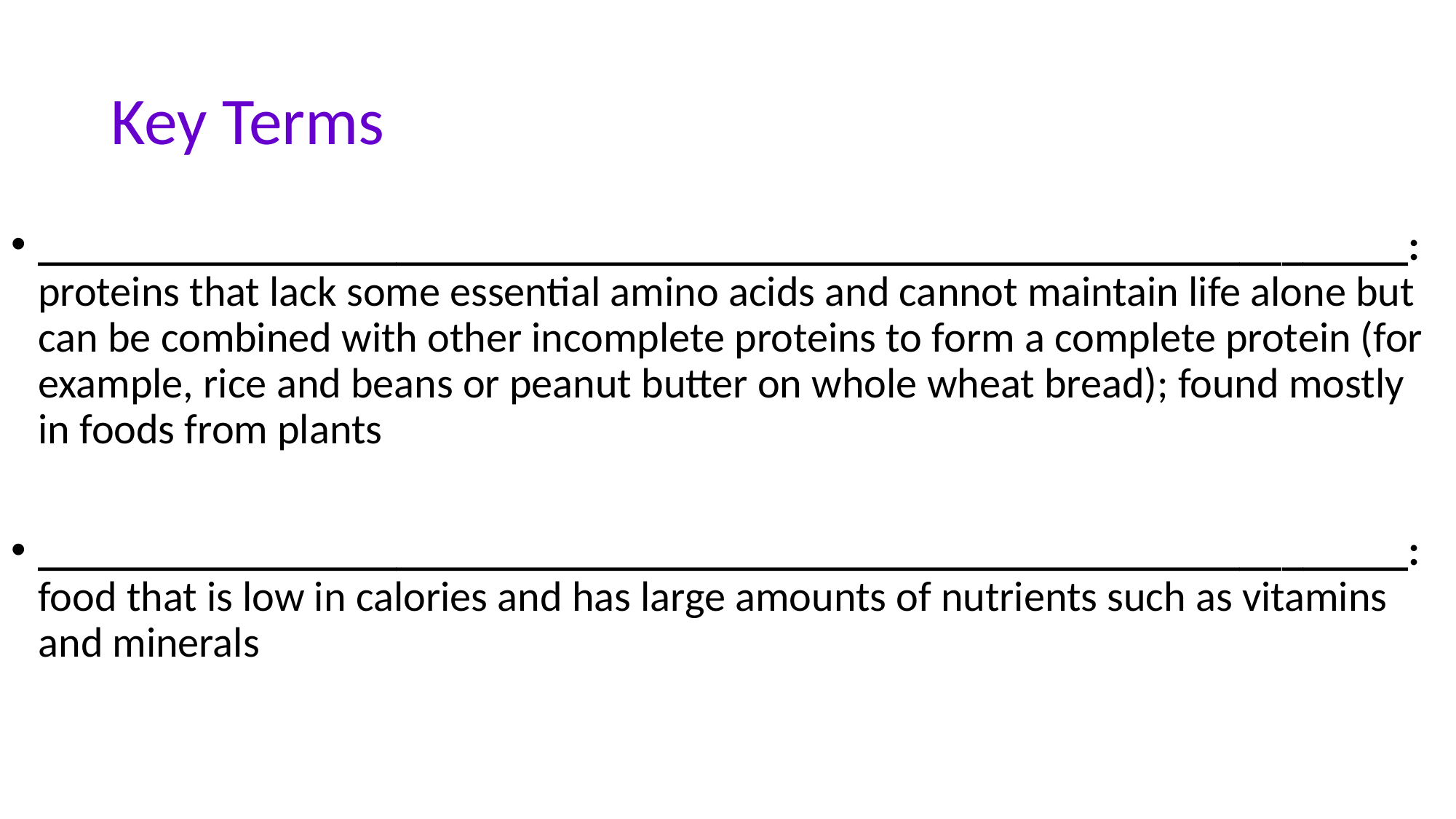

# Key Terms
_________________________________________________________________: proteins that lack some essential amino acids and cannot maintain life alone but can be combined with other incomplete proteins to form a complete protein (for example, rice and beans or peanut butter on whole wheat bread); found mostly in foods from plants

_________________________________________________________________: food that is low in calories and has large amounts of nutrients such as vitamins and minerals